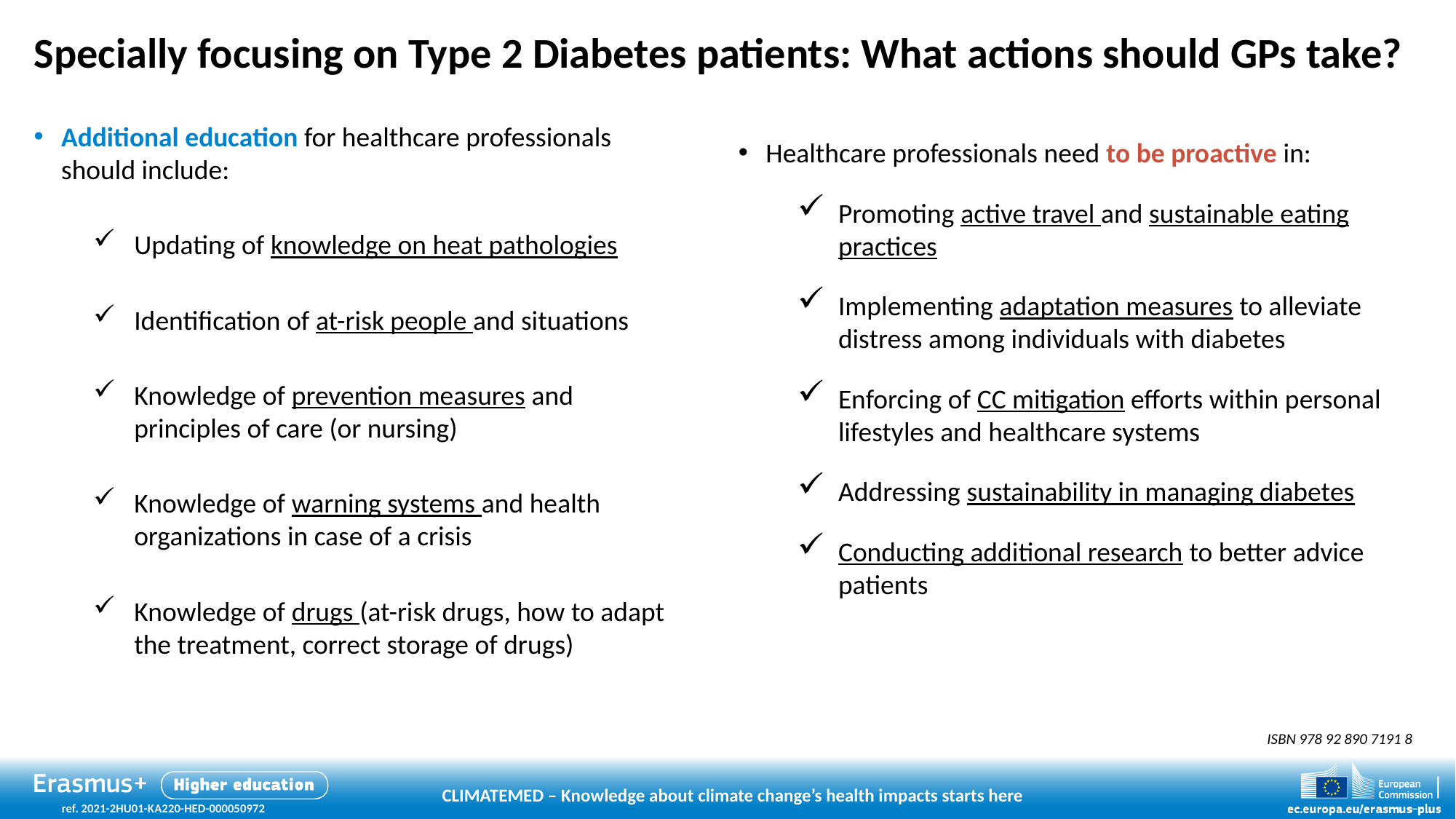

# Specially focusing on Type 2 Diabetes patients: What actions should GPs take?

Additional education for healthcare professionals should include:
Updating of knowledge on heat pathologies
Identification of at-risk people and situations
Knowledge of prevention measures and principles of care (or nursing)
Knowledge of warning systems and health organizations in case of a crisis
Knowledge of drugs (at-risk drugs, how to adapt the treatment, correct storage of drugs)
Healthcare professionals need to be proactive in:
Promoting active travel and sustainable eating practices
Implementing adaptation measures to alleviate distress among individuals with diabetes
Enforcing of CC mitigation efforts within personal lifestyles and healthcare systems
Addressing sustainability in managing diabetes
Conducting additional research to better advice patients
ISBN 978 92 890 7191 8